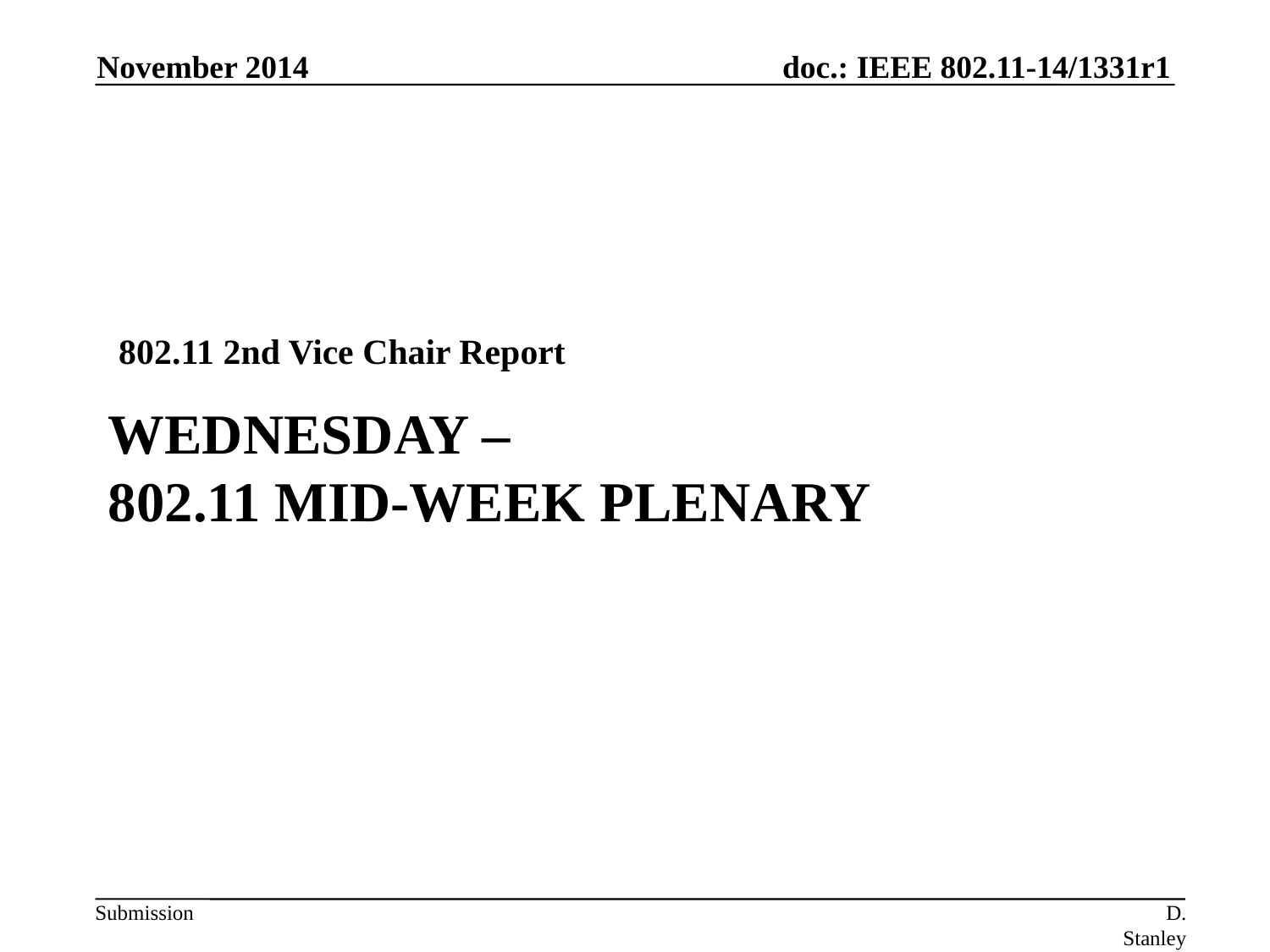

November 2014
802.11 2nd Vice Chair Report
# Wednesday – 802.11 Mid-Week Plenary
D. Stanley Aruba Networks